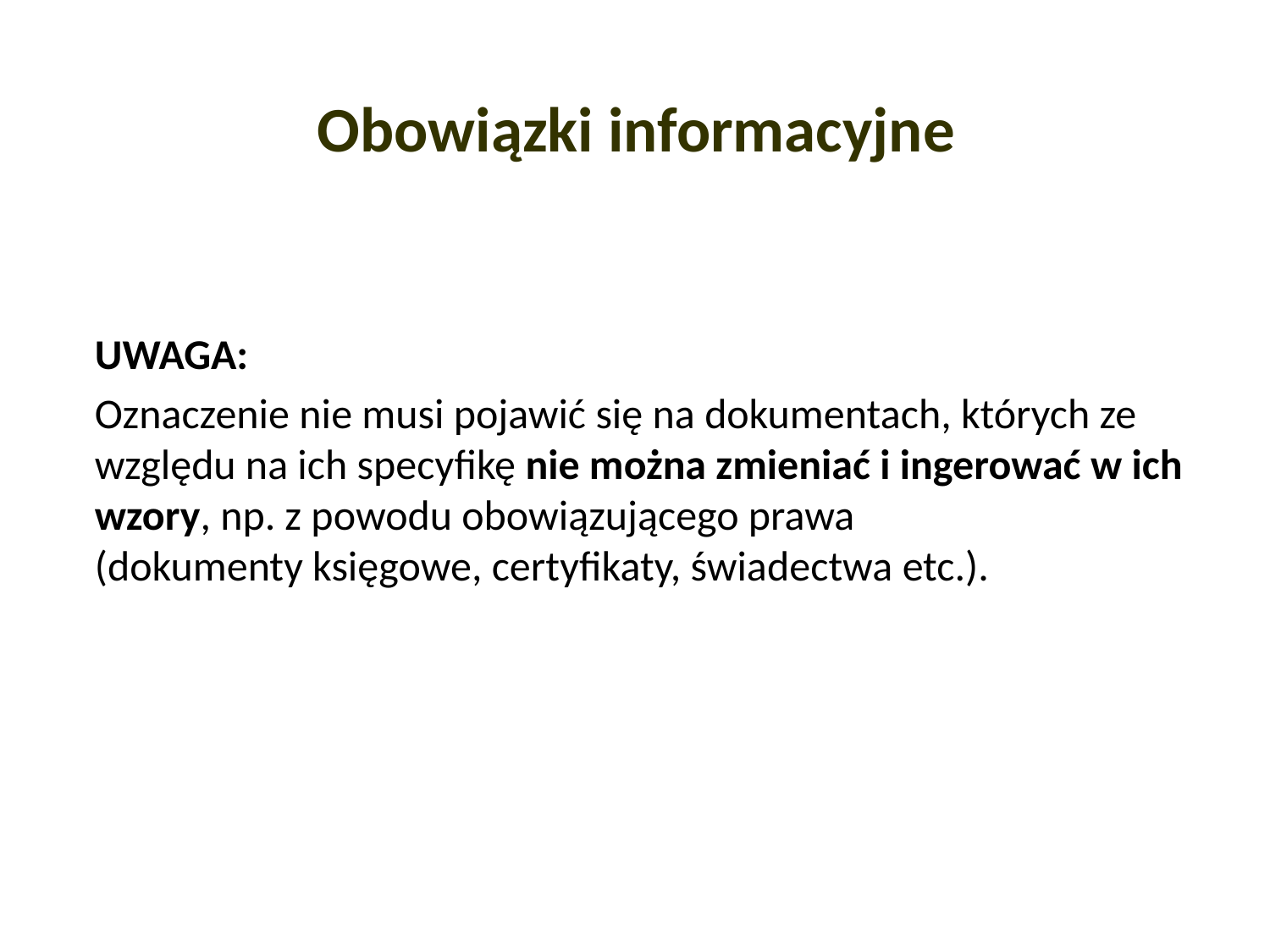

# Obowiązki informacyjne

UWAGA:
Oznaczenie nie musi pojawić się na dokumentach, których ze względu na ich specyfikę nie można zmieniać i ingerować w ich wzory, np. z powodu obowiązującego prawa
(dokumenty księgowe, certyfikaty, świadectwa etc.).